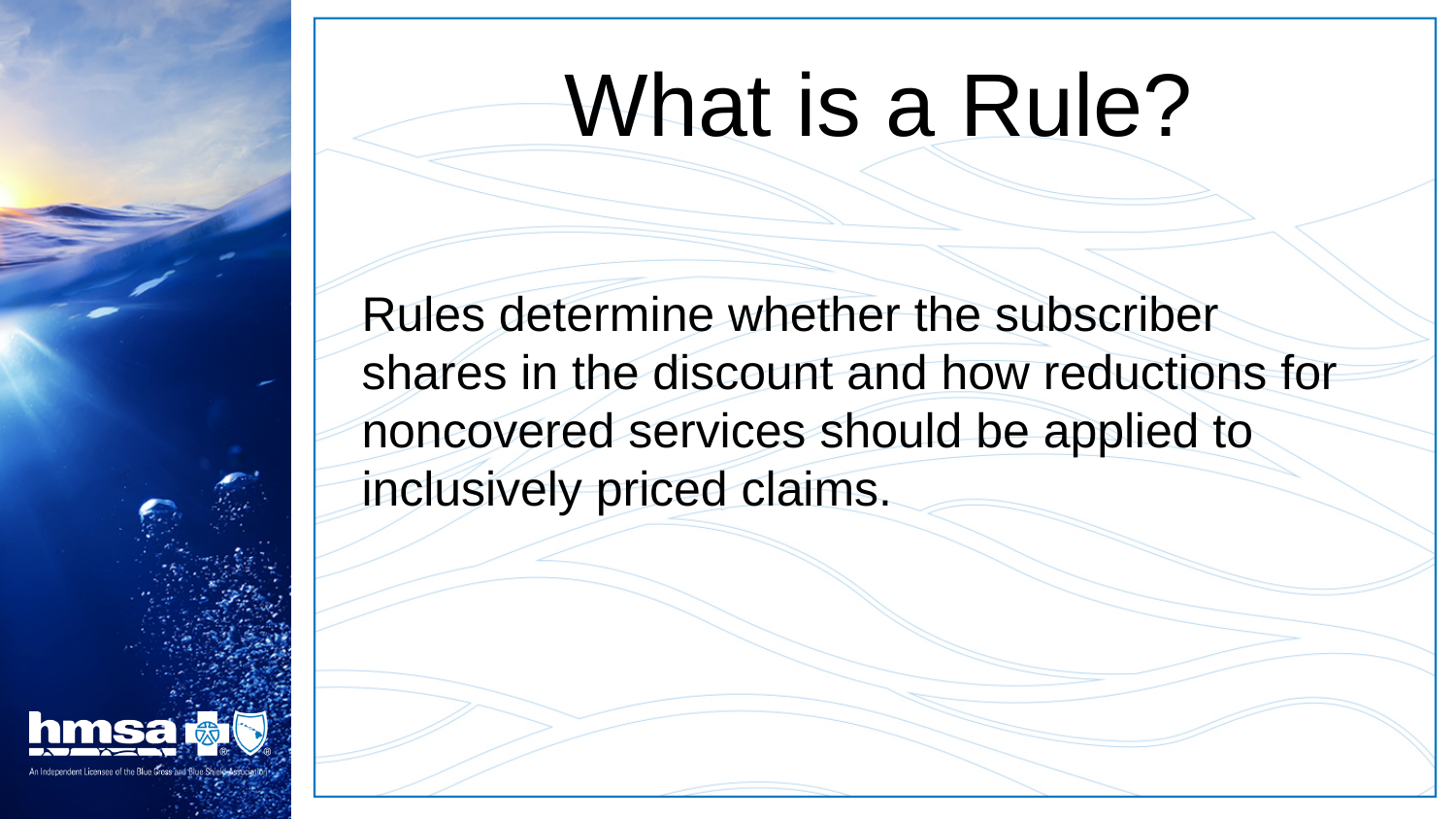

# What is a Rule?
Rules determine whether the subscriber shares in the discount and how reductions for noncovered services should be applied to inclusively priced claims.